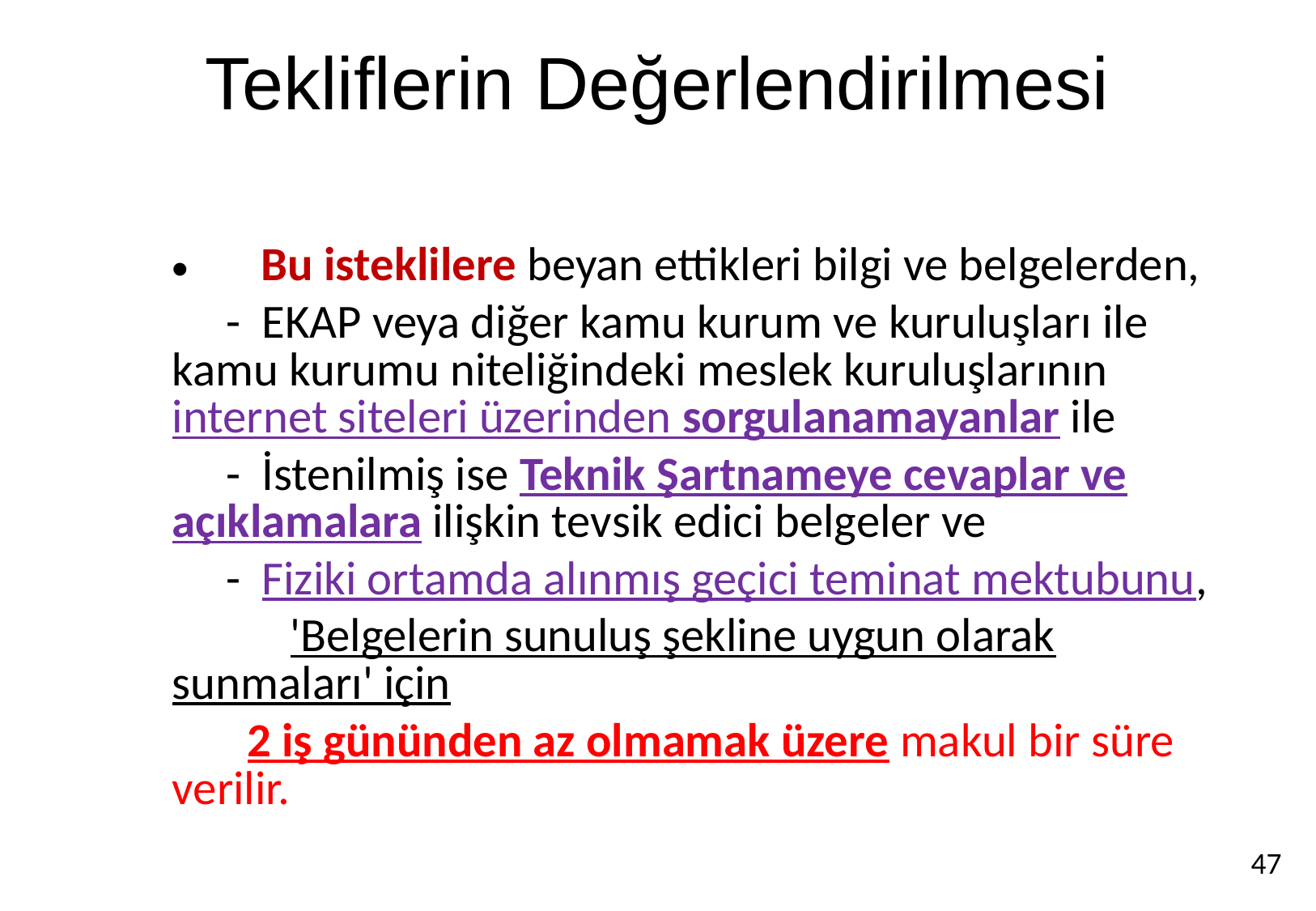

# Tekliflerin Değerlendirilmesi
    Bu isteklilere beyan ettikleri bilgi ve belgelerden,
     -  EKAP veya diğer kamu kurum ve kuruluşları ile kamu kurumu niteliğindeki meslek kuruluşlarının internet siteleri üzerinden sorgulanamayanlar ile
     -  İstenilmiş ise Teknik Şartnameye cevaplar ve açıklamalara ilişkin tevsik edici belgeler ve
     -  Fiziki ortamda alınmış geçici teminat mektubunu,
           'Belgelerin sunuluş şekline uygun olarak sunmaları' için
       2 iş gününden az olmamak üzere makul bir süre verilir.

47